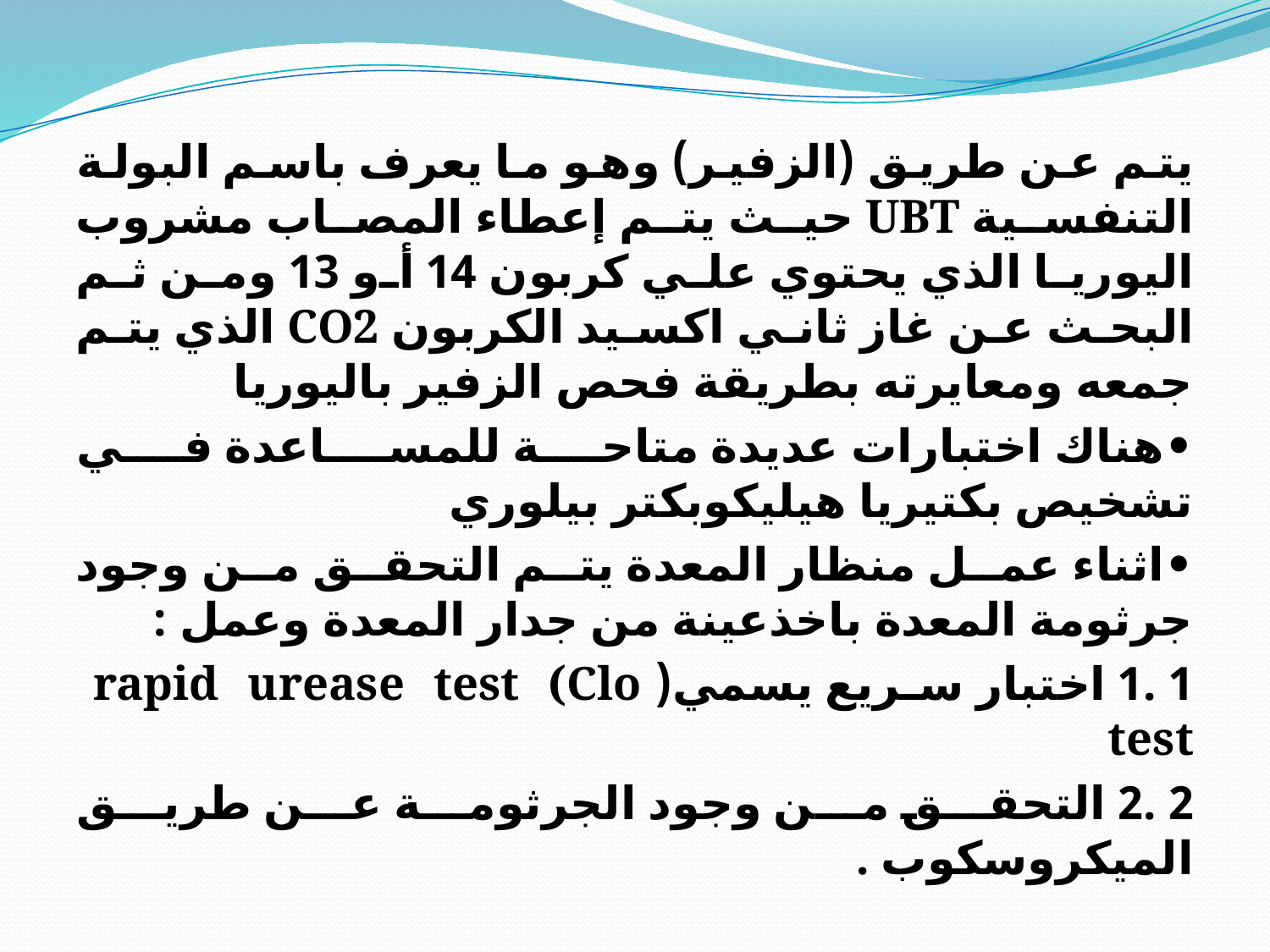

يتم عن طريق (الزفير) وهو ما يعرف باسم البولة التنفسية UBT حيث يتم إعطاء المصاب مشروب اليوريا الذي يحتوي علي كربون 14 أو 13 ومن ثم البحث عن غاز ثاني اكسيد الكربون CO2 الذي يتم جمعه ومعايرته بطريقة فحص الزفير باليوريا
•هناك اختبارات عديدة متاحة للمساعدة في تشخيص بكتيريا هيليكوبكتر بيلوري
•اثناء عمل منظار المعدة يتم التحقق من وجود جرثومة المعدة باخذعينة من جدار المعدة وعمل :
1 .1 اختبار سريع يسمي( rapid urease test (Clo test
2 .2 التحقق من وجود الجرثومة عن طريق الميكروسكوب .